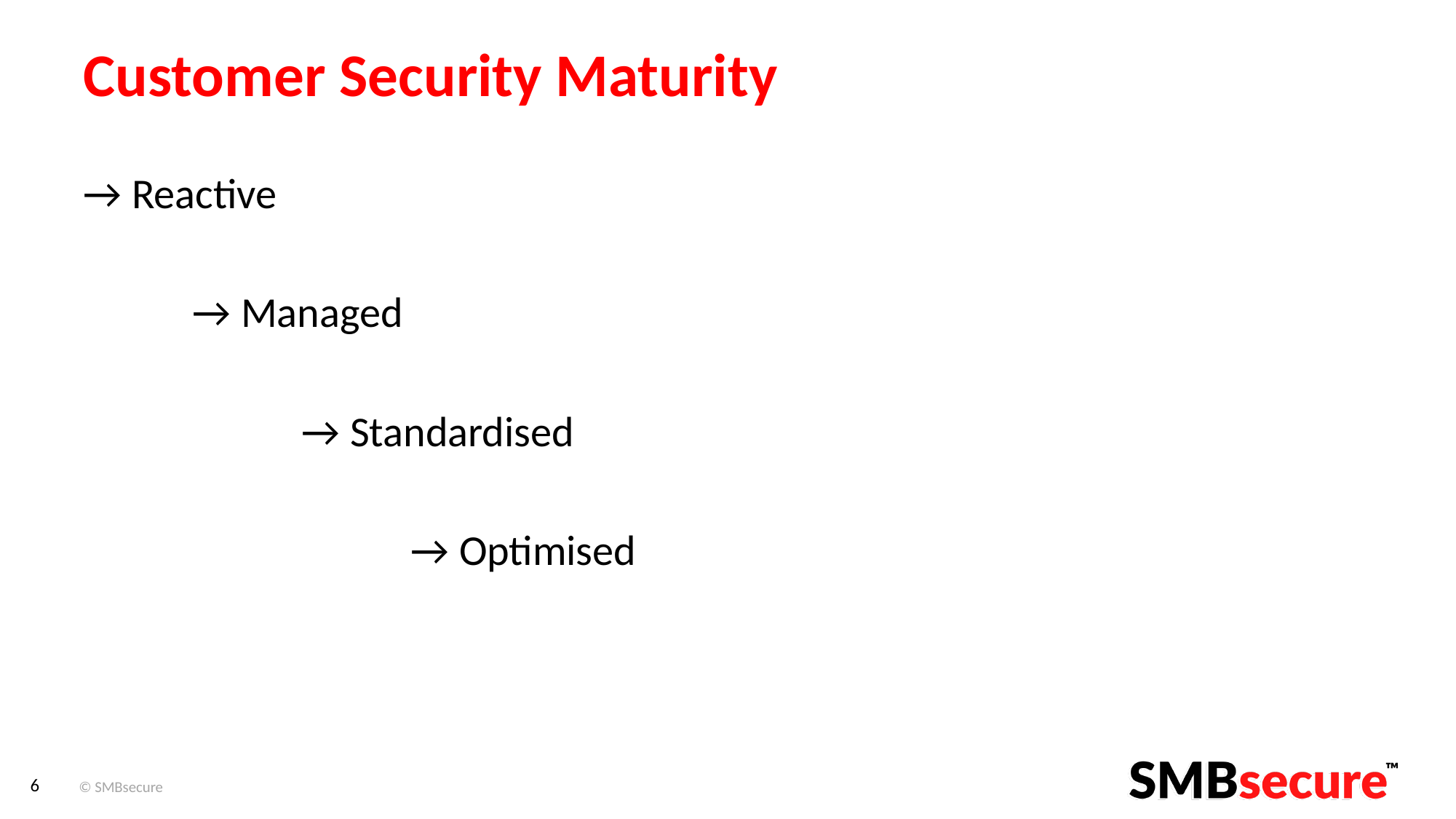

# Customer Security Maturity
→ Reactive

	→ Managed

		→ Standardised

			→ Optimised